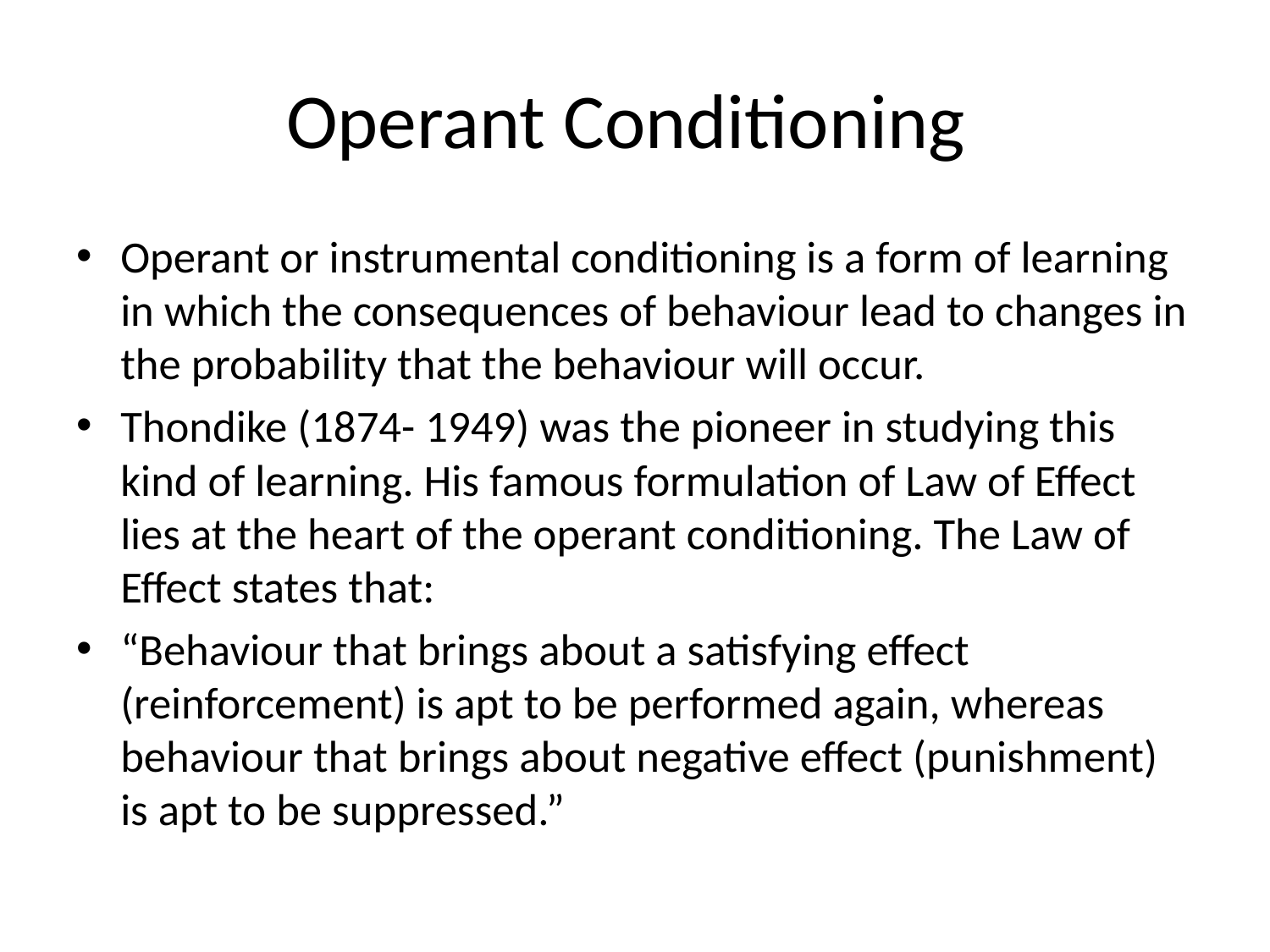

# Operant Conditioning
Operant or instrumental conditioning is a form of learning in which the consequences of behaviour lead to changes in the probability that the behaviour will occur.
Thondike (1874- 1949) was the pioneer in studying this kind of learning. His famous formulation of Law of Effect lies at the heart of the operant conditioning. The Law of Effect states that:
“Behaviour that brings about a satisfying effect (reinforcement) is apt to be performed again, whereas behaviour that brings about negative effect (punishment) is apt to be suppressed.”